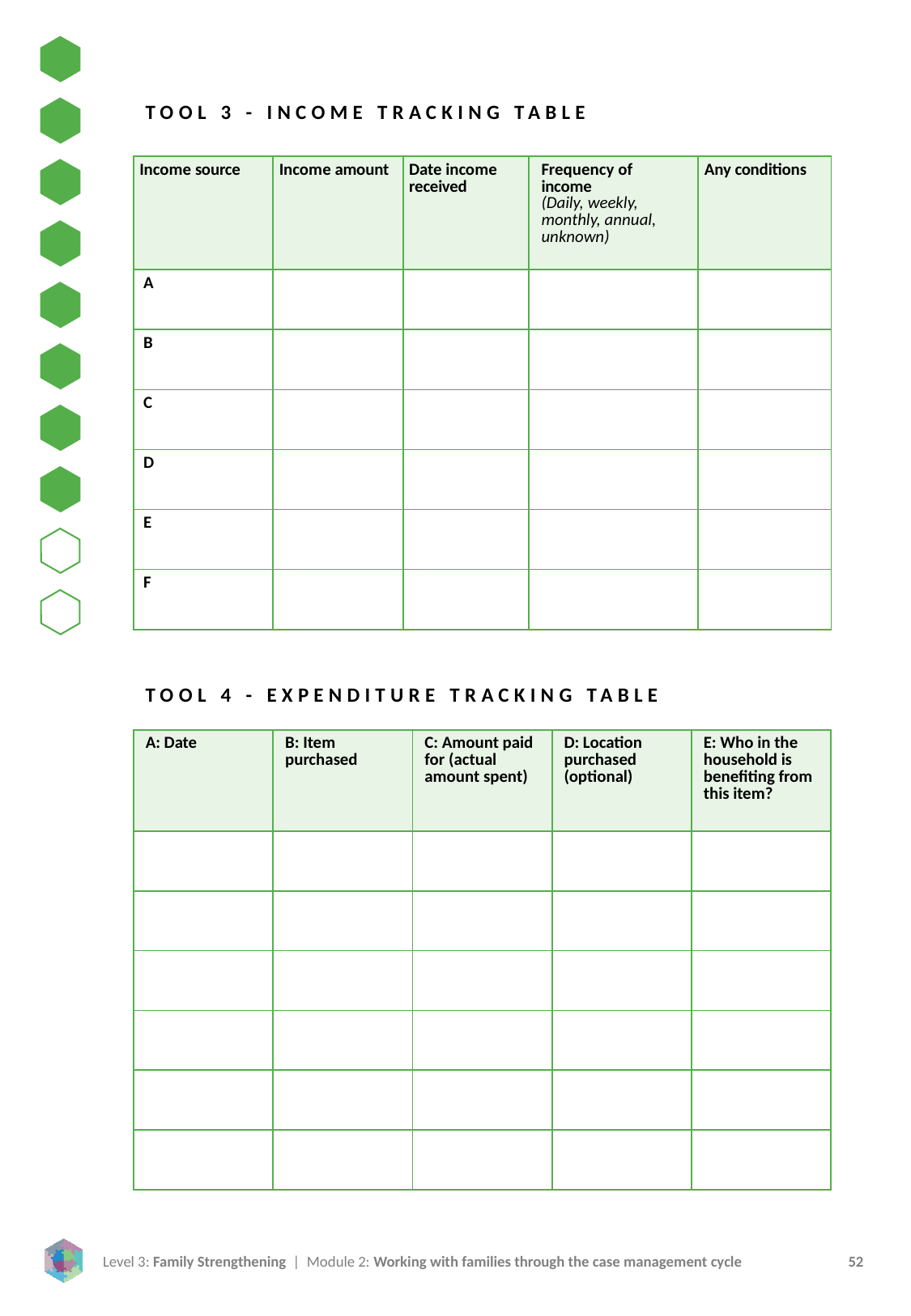

TOOL 3 - INCOME TRACKING TABLE

| Income source | Income amount | Date income received | Frequency of income (Daily, weekly, monthly, annual, unknown) | Any conditions |
| --- | --- | --- | --- | --- |
| A |  |  |  |  |
| B |  |  |  |  |
| C |  |  |  |  |
| D |  |  |  |  |
| E |  |  |  |  |
| F |  |  |  |  |

TOOL 4 - EXPENDITURE TRACKING TABLE
| A: Date | B: Item purchased | C: Amount paid for (actual amount spent) | D: Location purchased (optional) | E: Who in the household is benefiting from this item? |
| --- | --- | --- | --- | --- |
|  |  |  |  |  |
|  |  |  |  |  |
|  |  |  |  |  |
|  |  |  |  |  |
|  |  |  |  |  |
|  |  |  |  |  |